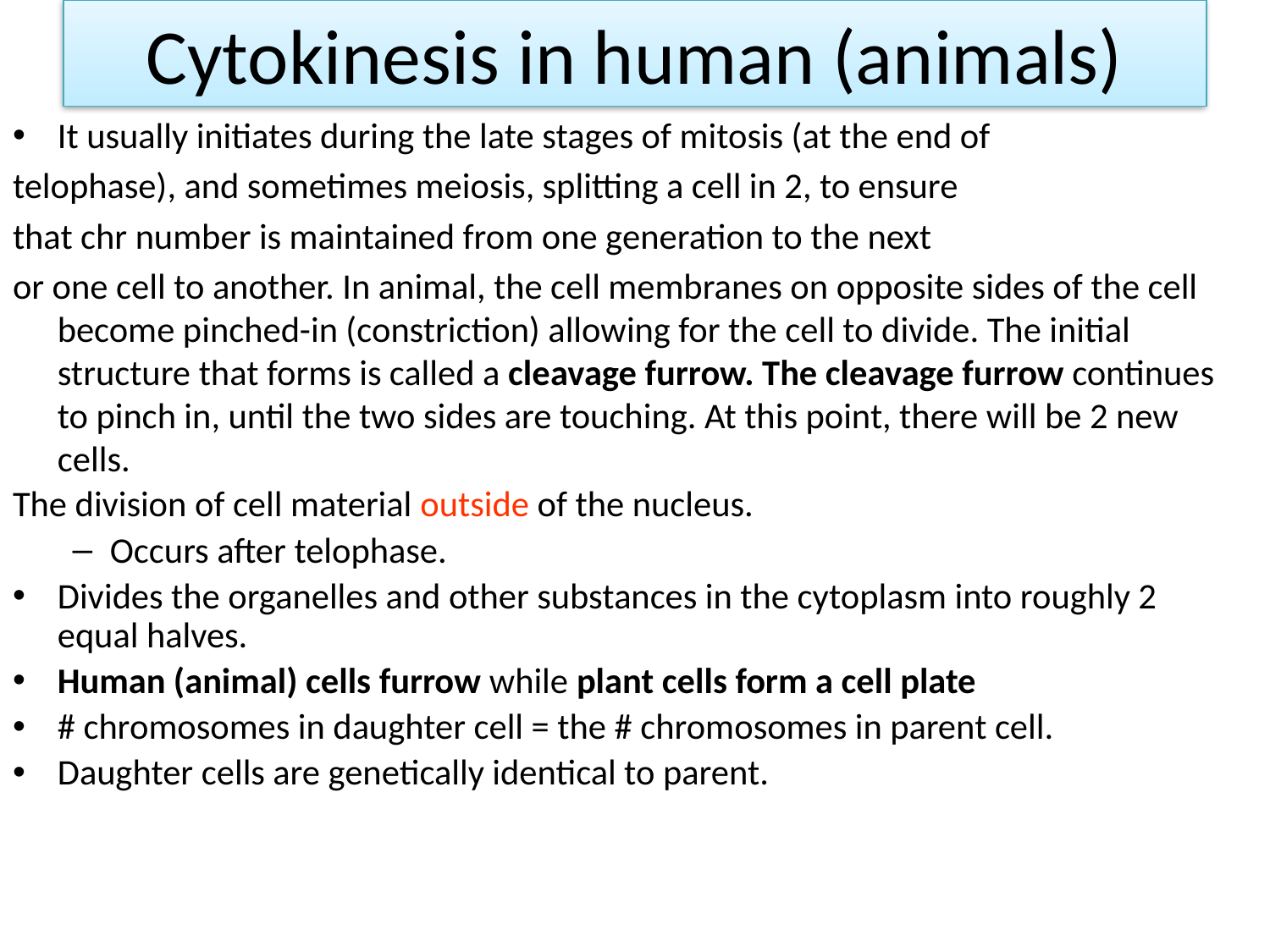

# Cytokinesis in human (animals)
It usually initiates during the late stages of mitosis (at the end of
telophase), and sometimes meiosis, splitting a cell in 2, to ensure
that chr number is maintained from one generation to the next
or one cell to another. In animal, the cell membranes on opposite sides of the cell become pinched-in (constriction) allowing for the cell to divide. The initial structure that forms is called a cleavage furrow. The cleavage furrow continues to pinch in, until the two sides are touching. At this point, there will be 2 new cells.
The division of cell material outside of the nucleus.
Occurs after telophase.
Divides the organelles and other substances in the cytoplasm into roughly 2 equal halves.
Human (animal) cells furrow while plant cells form a cell plate
# chromosomes in daughter cell = the # chromosomes in parent cell.
Daughter cells are genetically identical to parent.